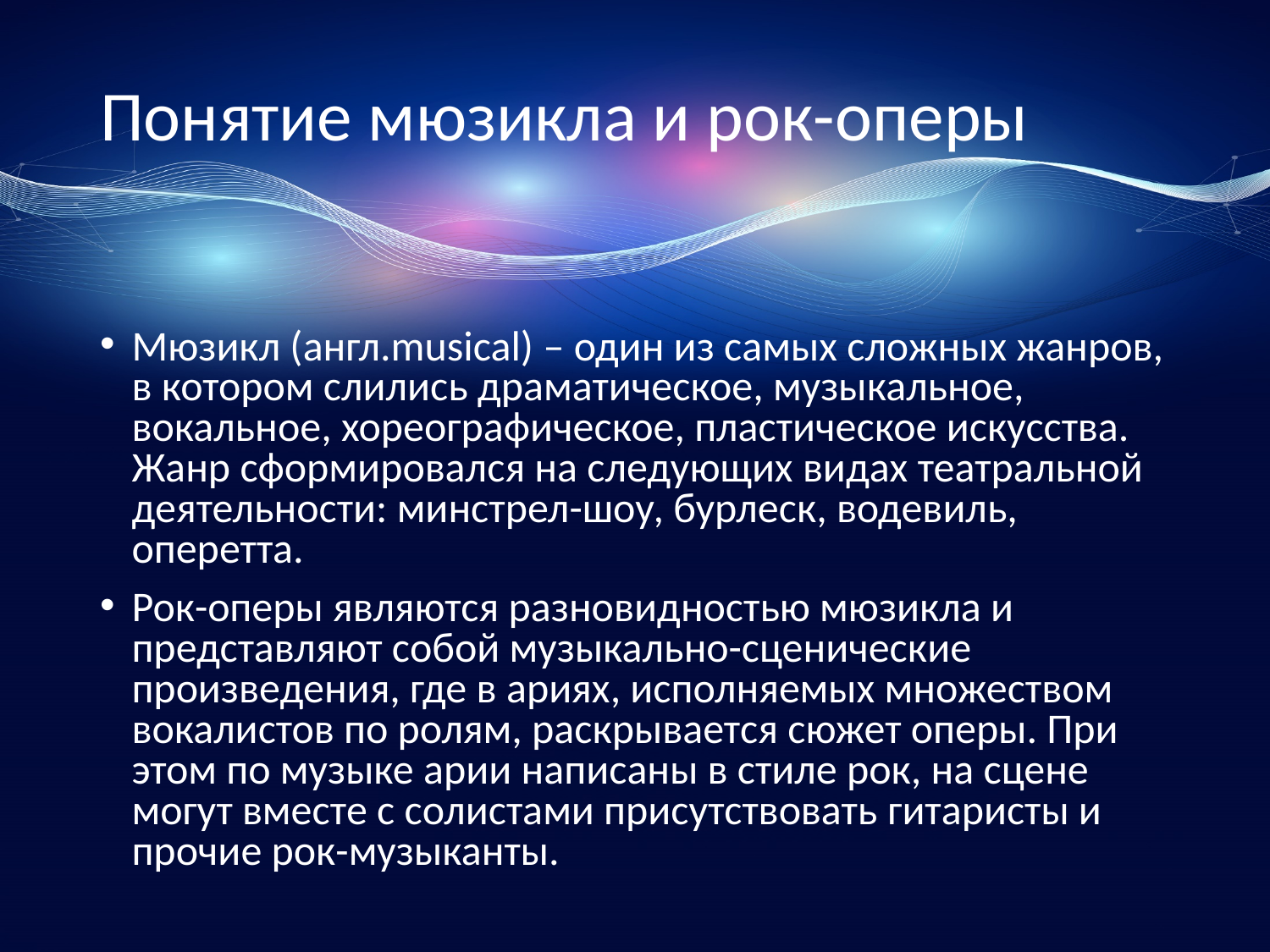

# Понятие мюзикла и рок-оперы
Мюзикл (англ.musical) – один из самых сложных жанров, в котором слились драматическое, музыкальное, вокальное, хореографическое, пластическое искусства. Жанр сформировался на следующих видах театральной деятельности: минстрел-шоу, бурлеск, водевиль, оперетта.
Рок-оперы являются разновидностью мюзикла и представляют собой музыкально-сценические произведения, где в ариях, исполняемых множеством вокалистов по ролям, раскрывается сюжет оперы. При этом по музыке арии написаны в стиле рок, на сцене могут вместе с солистами присутствовать гитаристы и прочие рок-музыканты.